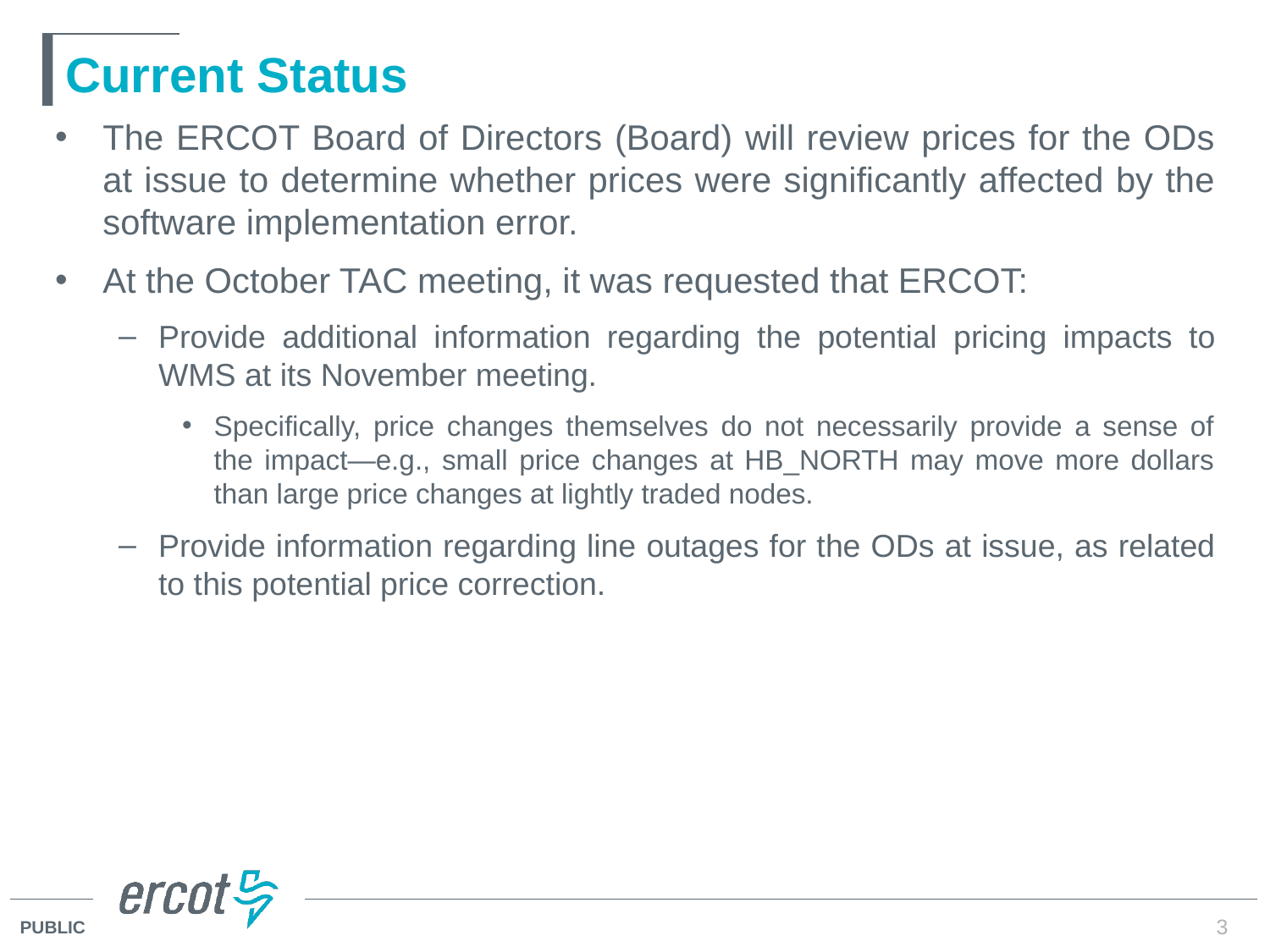

# Current Status
The ERCOT Board of Directors (Board) will review prices for the ODs at issue to determine whether prices were significantly affected by the software implementation error.
At the October TAC meeting, it was requested that ERCOT:
Provide additional information regarding the potential pricing impacts to WMS at its November meeting.
Specifically, price changes themselves do not necessarily provide a sense of the impact—e.g., small price changes at HB_NORTH may move more dollars than large price changes at lightly traded nodes.
Provide information regarding line outages for the ODs at issue, as related to this potential price correction.

3